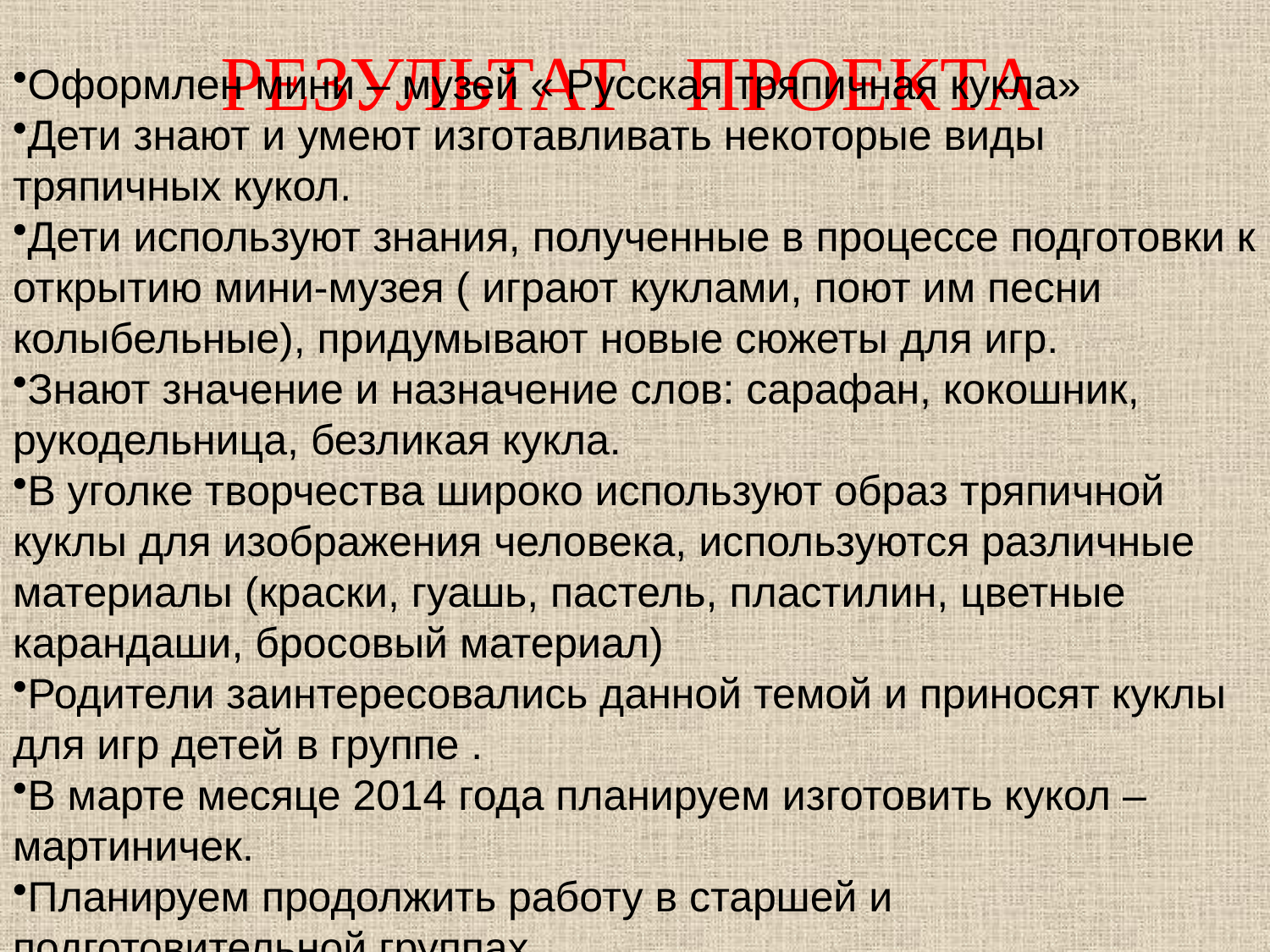

# РЕЗУЛЬТАТ   ПРОЕКТА
Оформлен мини – музей « Русская тряпичная кукла»
Дети знают и умеют изготавливать некоторые виды тряпичных кукол.
Дети используют знания, полученные в процессе подготовки к открытию мини-музея ( играют куклами, поют им песни колыбельные), придумывают новые сюжеты для игр.
Знают значение и назначение слов: сарафан, кокошник, рукодельница, безликая кукла.
В уголке творчества широко используют образ тряпичной куклы для изображения человека, используются различные материалы (краски, гуашь, пастель, пластилин, цветные карандаши, бросовый материал)
Родители заинтересовались данной темой и приносят куклы для игр детей в группе .
В марте месяце 2014 года планируем изготовить кукол – мартиничек.
Планируем продолжить работу в старшей и подготовительной группах.